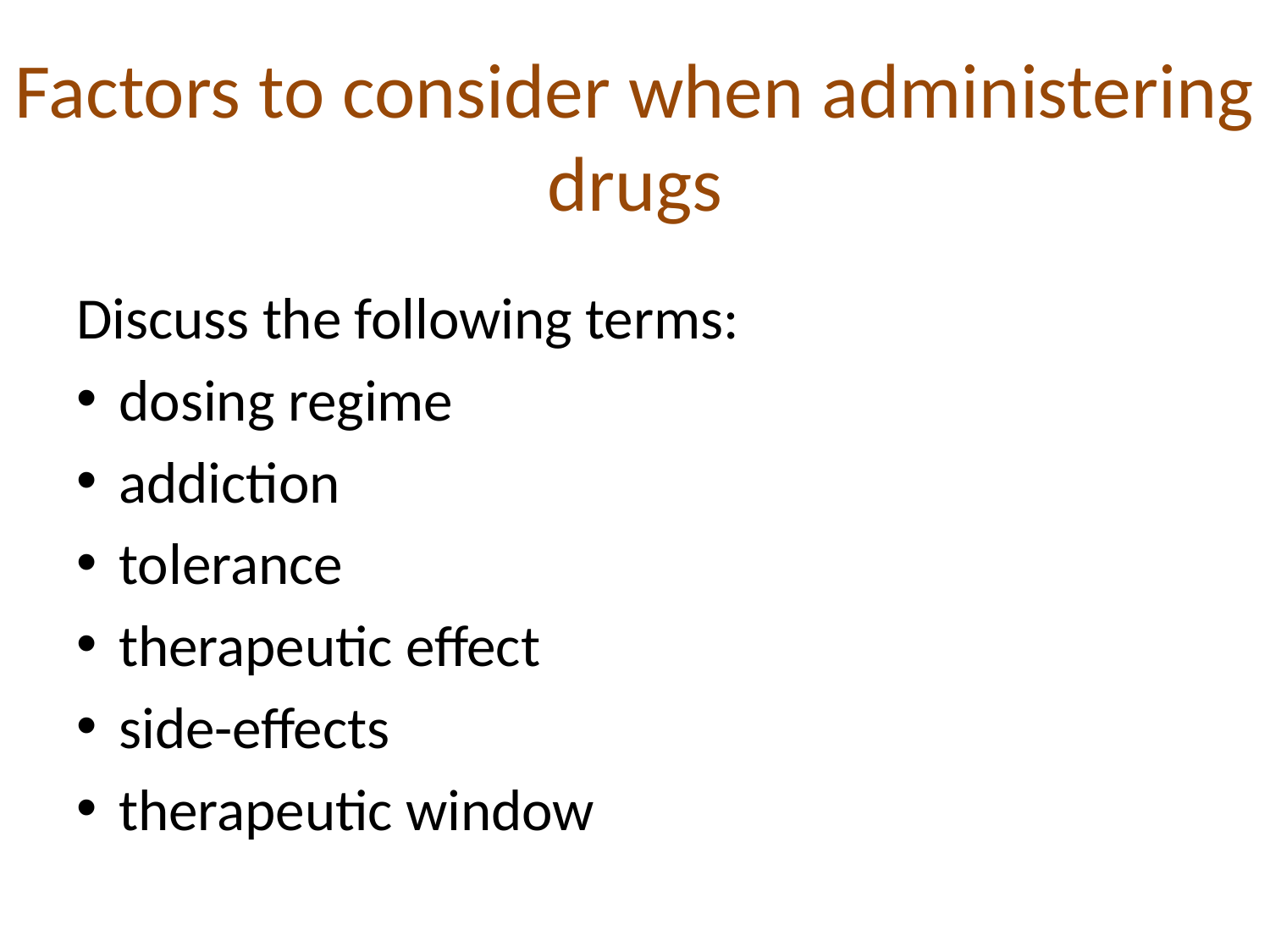

# Factors to consider when administering drugs
Discuss the following terms:
dosing regime
addiction
tolerance
therapeutic effect
side-effects
therapeutic window